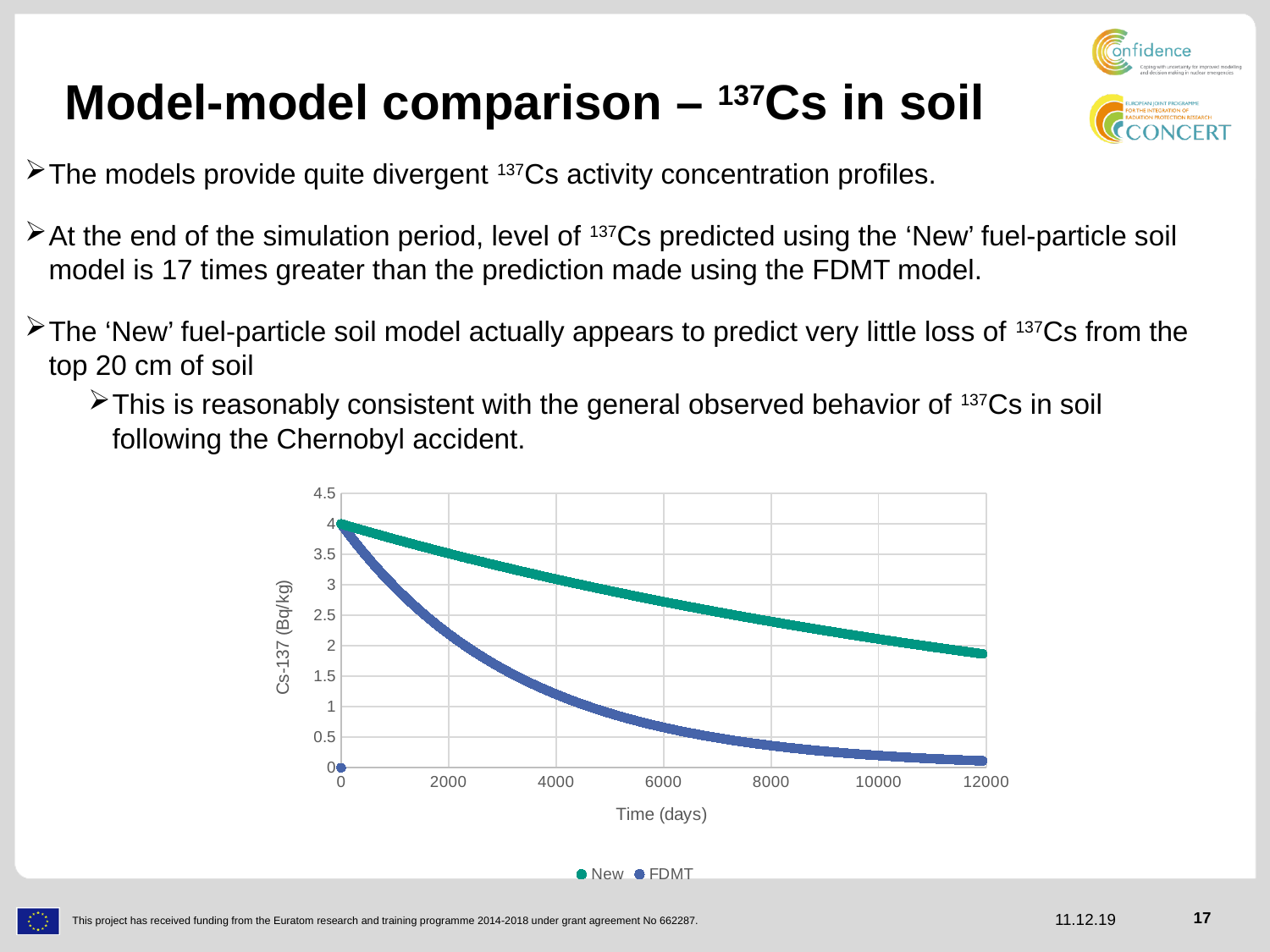

# Model-model comparison – 137Cs in soil
The models provide quite divergent 137Cs activity concentration profiles.

At the end of the simulation period, level of 137Cs predicted using the ‘New’ fuel-particle soil model is 17 times greater than the prediction made using the FDMT model.

The ‘New’ fuel-particle soil model actually appears to predict very little loss of 137Cs from the top 20 cm of soil
This is reasonably consistent with the general observed behavior of 137Cs in soil following the Chernobyl accident.

### Chart

| Category | New | FDMT |
|---|---|---|